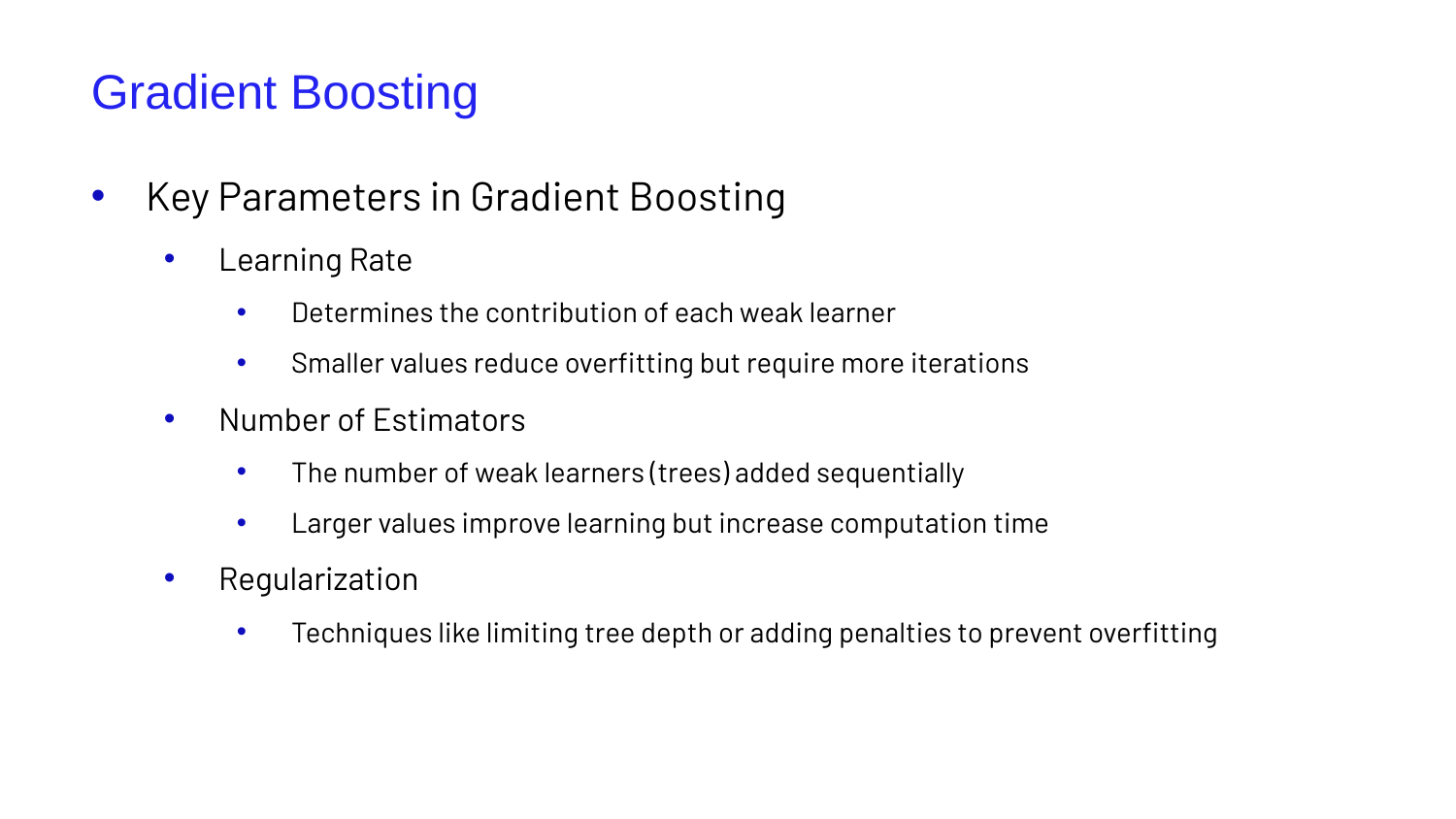

Gradient Boosting
Key Parameters in Gradient Boosting
Learning Rate
Determines the contribution of each weak learner
Smaller values reduce overfitting but require more iterations
Number of Estimators
The number of weak learners (trees) added sequentially
Larger values improve learning but increase computation time
Regularization
Techniques like limiting tree depth or adding penalties to prevent overfitting